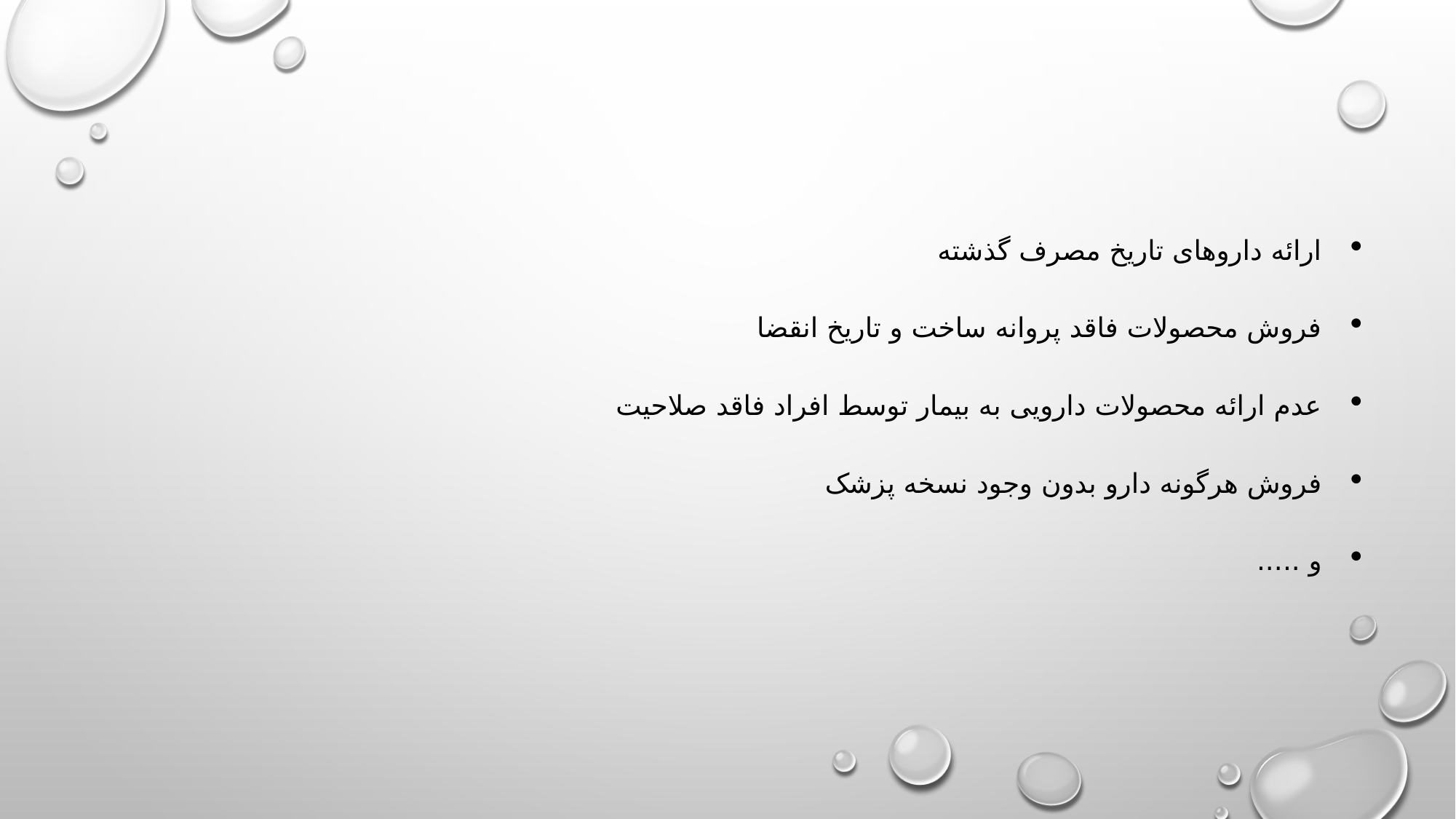

ارائه داروهای تاریخ مصرف گذشته
فروش محصولات فاقد پروانه ساخت و تاریخ انقضا
عدم ارائه محصولات دارویی به بیمار توسط افراد فاقد صلاحیت
فروش هرگونه دارو بدون وجود نسخه پزشک
و .....